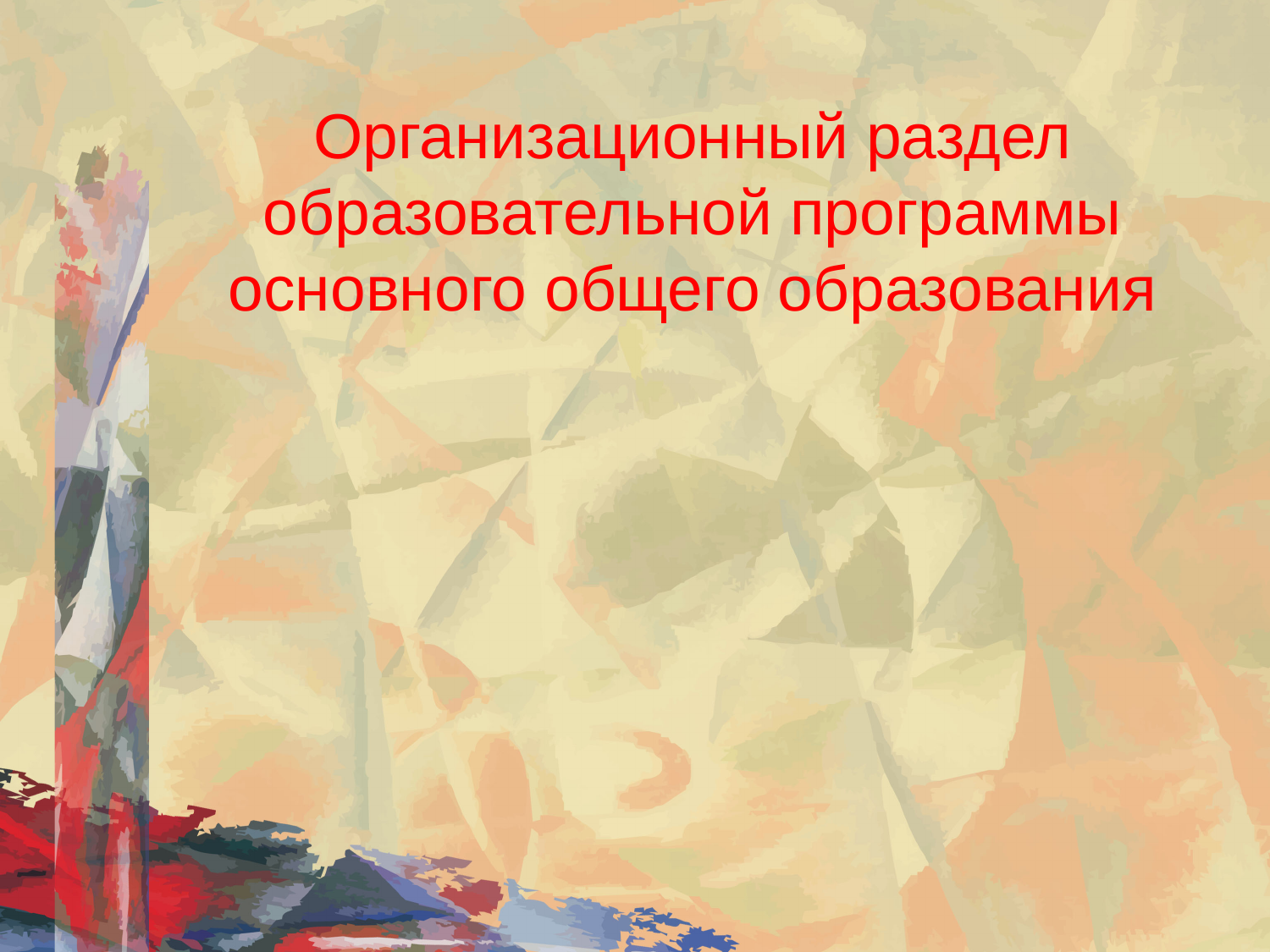

Организационный раздел образовательной программы основного общего образования

#